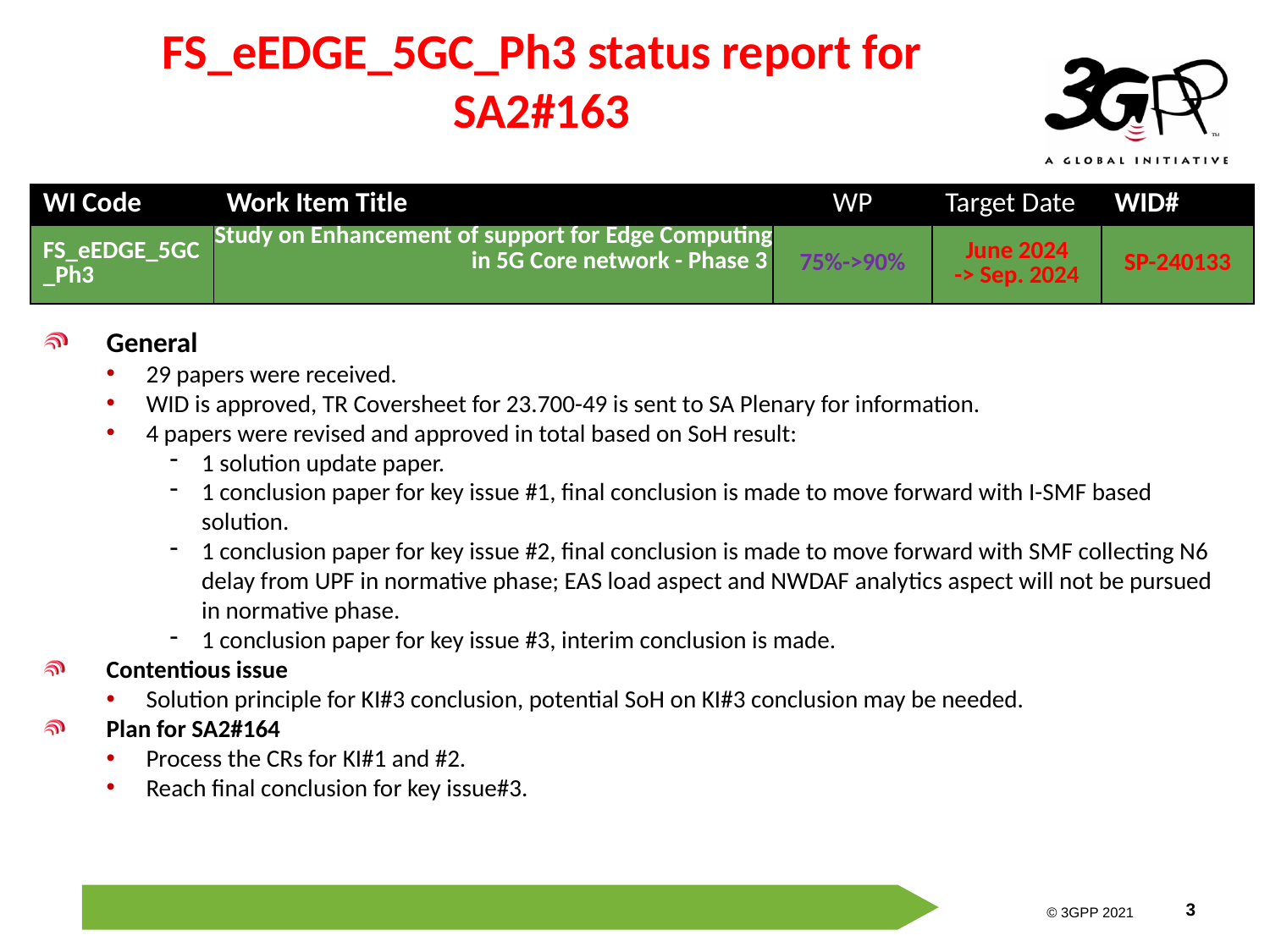

# FS_eEDGE_5GC_Ph3 status report for SA2#163
| WI Code | Work Item Title | WP | Target Date | WID# |
| --- | --- | --- | --- | --- |
| FS\_eEDGE\_5GC\_Ph3 | Study on Enhancement of support for Edge Computing in 5G Core network - Phase 3 | 75%->90% | June 2024 -> Sep. 2024 | SP-240133 |
General
29 papers were received.
WID is approved, TR Coversheet for 23.700-49 is sent to SA Plenary for information.
4 papers were revised and approved in total based on SoH result:
1 solution update paper.
1 conclusion paper for key issue #1, final conclusion is made to move forward with I-SMF based solution.
1 conclusion paper for key issue #2, final conclusion is made to move forward with SMF collecting N6 delay from UPF in normative phase; EAS load aspect and NWDAF analytics aspect will not be pursued in normative phase.
1 conclusion paper for key issue #3, interim conclusion is made.
Contentious issue
Solution principle for KI#3 conclusion, potential SoH on KI#3 conclusion may be needed.
Plan for SA2#164
Process the CRs for KI#1 and #2.
Reach final conclusion for key issue#3.